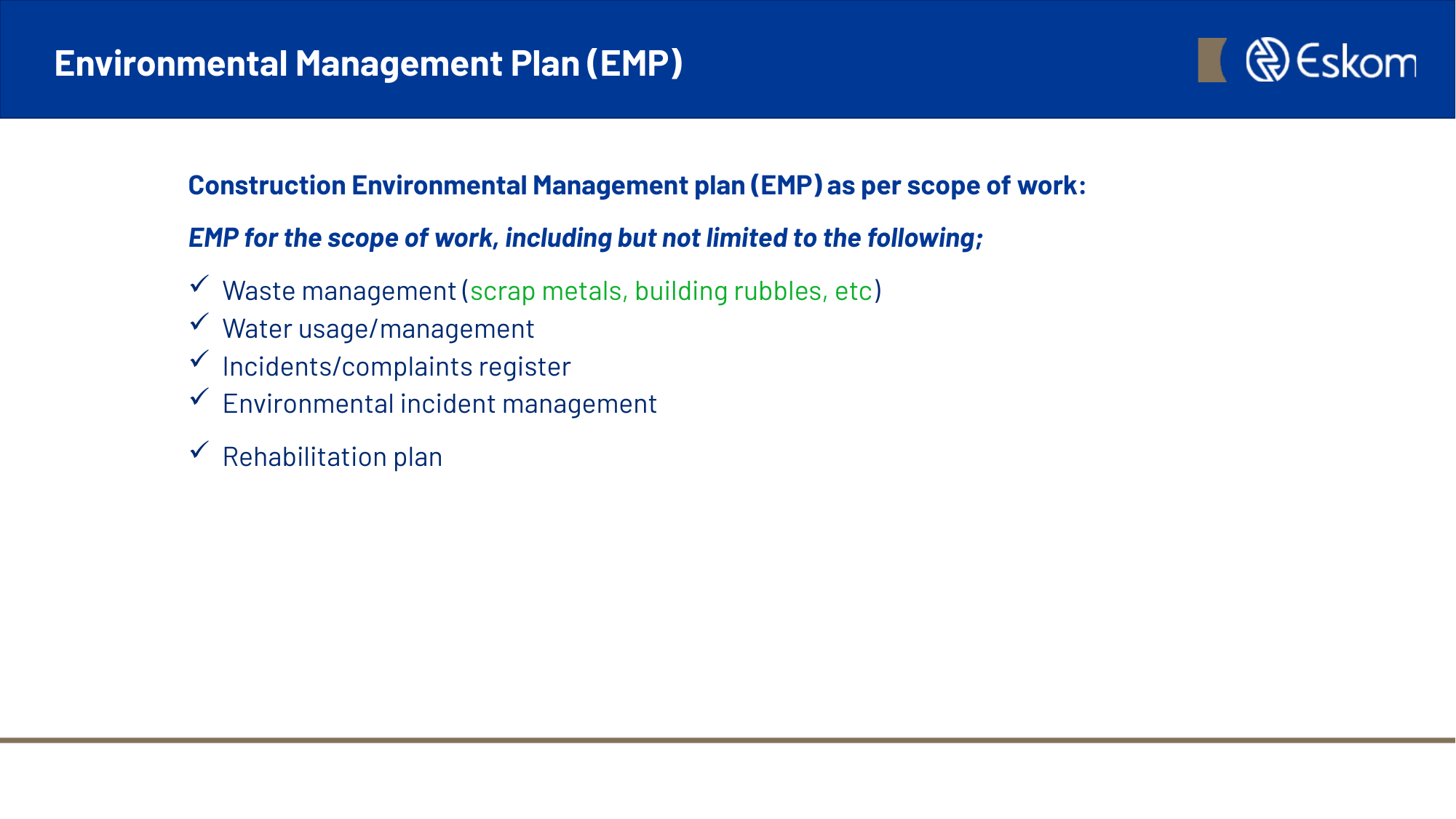

# Environmental Management Plan (EMP)
Construction Environmental Management plan (EMP) as per scope of work:
EMP for the scope of work, including but not limited to the following;
Waste management (scrap metals, building rubbles, etc)
Water usage/management
Incidents/complaints register
Environmental incident management
Rehabilitation plan